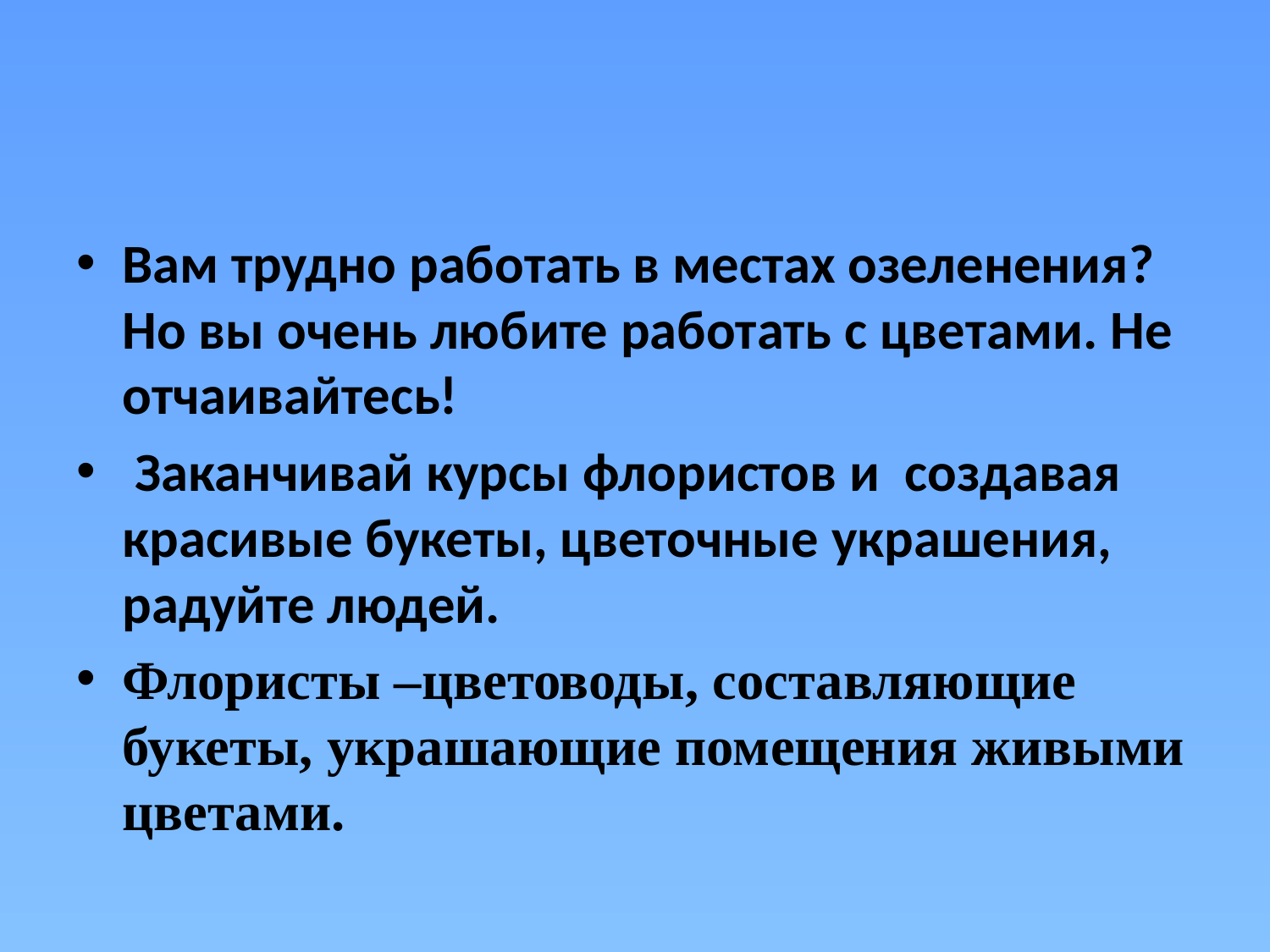

#
Вам трудно работать в местах озеленения? Но вы очень любите работать с цветами. Не отчаивайтесь!
 Заканчивай курсы флористов и  создавая красивые букеты, цветочные украшения, радуйте людей.
Флористы –цветоводы, составляющие букеты, украшающие помещения живыми цветами.